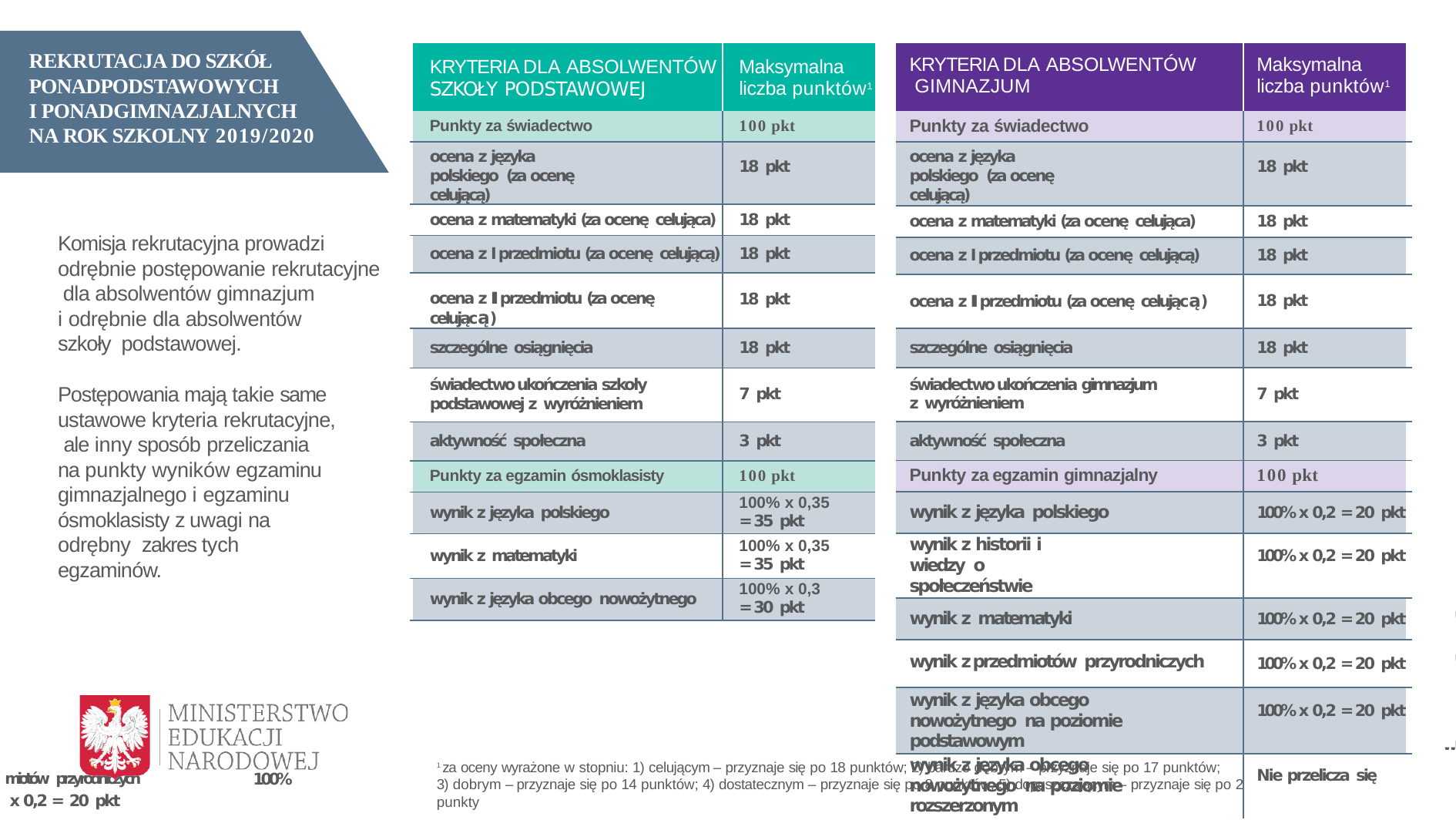

| KRYTERIA DLA ABSOLWENTÓW SZKOŁY PODSTAWOWEJ | Maksymalna liczba punktów1 |
| --- | --- |
| Punkty za świadectwo | 100 pkt |
| ocena z języka polskiego (za ocenę celującą) | 18 pkt |
| ocena z matematyki (za ocenę celująca) | 18 pkt |
| ocena z I przedmiotu (za ocenę celującą) | 18 pkt |
| ocena z II przedmiotu (za ocenę celującą) | 18 pkt |
| szczególne osiągnięcia | 18 pkt |
| świadectwo ukończenia szkoły podstawowej z wyróżnieniem | 7 pkt |
| aktywność społeczna | 3 pkt |
| Punkty za egzamin ósmoklasisty | 100 pkt |
| wynik z języka polskiego | 100% x 0,35 = 35 pkt |
| wynik z matematyki | 100% x 0,35 = 35 pkt |
| wynik z języka obcego nowożytnego | 100% x 0,3 = 30 pkt |
| KRYTERIA DLA ABSOLWENTÓW GIMNAZJUM | Maksymalna liczba punktów1 |
| --- | --- |
| Punkty za świadectwo | 100 pkt |
| ocena z języka polskiego (za ocenę celującą) | 18 pkt |
| ocena z matematyki (za ocenę celująca) | 18 pkt |
| ocena z I przedmiotu (za ocenę celującą) | 18 pkt |
| ocena z II przedmiotu (za ocenę celującą) | 18 pkt |
| szczególne osiągnięcia | 18 pkt |
| świadectwo ukończenia gimnazjum z wyróżnieniem | 7 pkt |
| aktywność społeczna | 3 pkt |
| Punkty za egzamin gimnazjalny | 100 pkt |
| wynik z języka polskiego | 100% x 0,2 = 20 pkt |
| wynik z historii i wiedzy o społeczeństwie | 100% x 0,2 = 20 pkt |
| wynik z matematyki | 100% x 0,2 = 20 pkt |
| wynik z przedmiotów przyrodniczych | 100% x 0,2 = 20 pkt |
| wynik z języka obcego nowożytnego na poziomie podstawowym | 100% x 0,2 = 20 pkt |
| wynik z języka obcego nowożytnego na poziomie rozszerzonym | Nie przelicza się |
REKRUTACJA DO SZKÓŁ  PONADPODSTAWOWYCH
I PONADGIMNAZJALNYCH  NA ROK SZKOLNY 2019/2020
LA ABSOLWENTÓW	Maksymalna
M	liczba punktów1
iadectwo	100 pkt
polskiego
ącą)	18 pkt
atyki (za ocenę celująca)	18 pkt
miotu (za  ocenę celującą)	18 pkt
dmiotu (za  ocenę celującą)	18 pkt  ągnięcia	18 pkt
ończenia gimnazjum
m	7 pkt

łeczna	3 pkt
zamin gimnazjalny	100 pkt
a polskiego	100% x 0,2 = 20 pkt
rii i wiedzy
twie	100%  x 0,2 =    20 pkt
matyki	100%  x 0,2 =    20 pkt

miotów przyrodniczych	100%  x 0,2 =    20 pkt
a obcego nowożytnego
podstawowym	100% x 0,2 = 20 pkt
a obcego nowożytnego
ozszerzonym	Nie przelicza się
K
S
P
o  (z
o  o

o

sz

ś  p

ak
P
w
w  w
Komisja rekrutacyjna prowadzi  odrębnie postępowanie rekrutacyjne  dla absolwentów gimnazjum
i odrębnie dla absolwentów szkoły  podstawowej.

Postępowania mają takie same  ustawowe kryteria rekrutacyjne,  ale inny sposób przeliczania
na punkty wyników egzaminu  gimnazjalnego i egzaminu  ósmoklasisty z uwagi na odrębny  zakres tych egzaminów.

1 za oceny wyrażone w stopniu: 1) celującym – przyznaje się po 18 punktów; 2) bardzo dobrym – przyznaje się po 17 punktów;
3) dobrym – przyznaje się po 14 punktów; 4) dostatecznym – przyznaje się po 8 punktów; 5) dopuszczającym – przyznaje się po 2 punkty